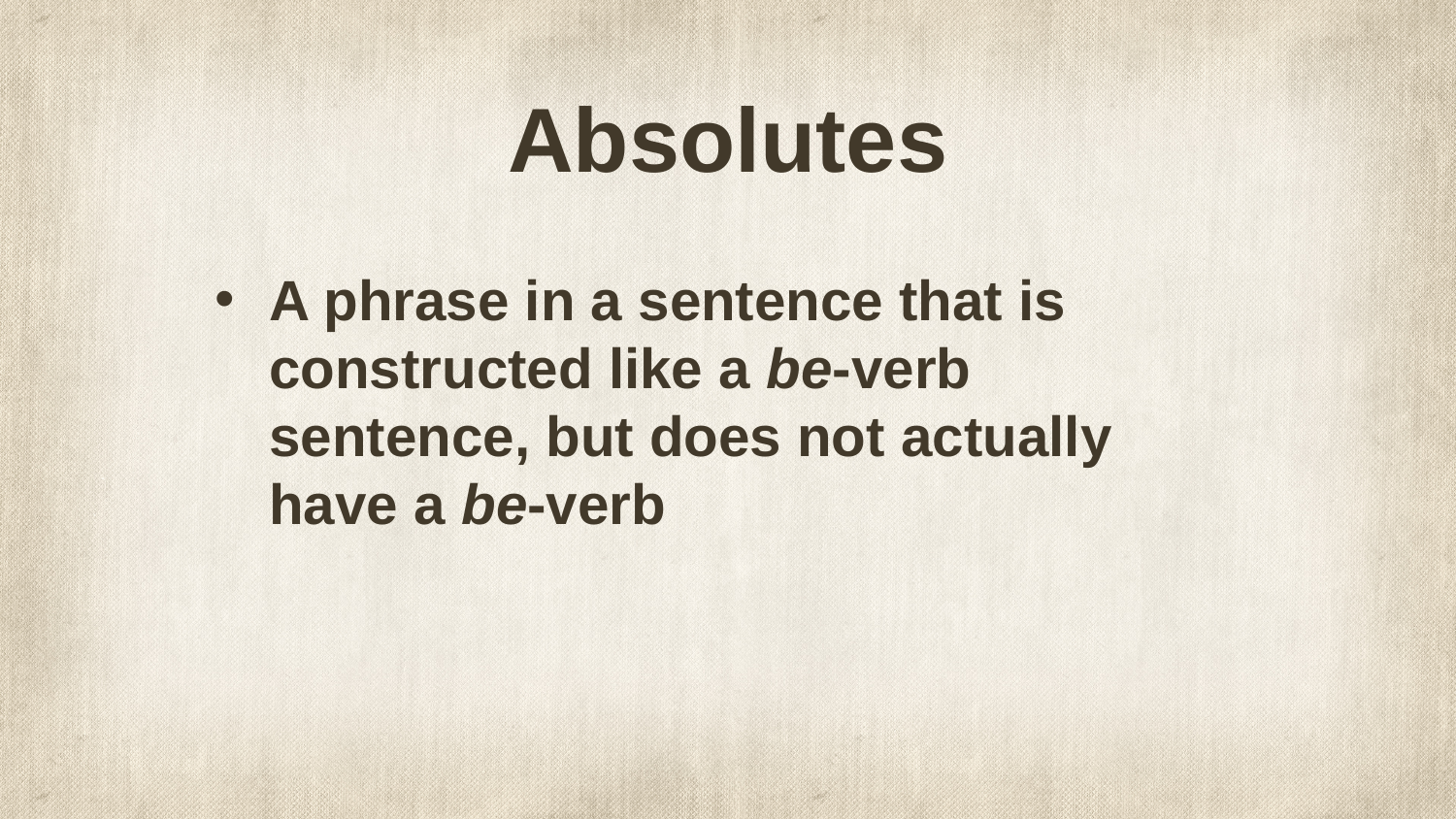

# Absolutes
A phrase in a sentence that is constructed like a be-verb sentence, but does not actually have a be-verb